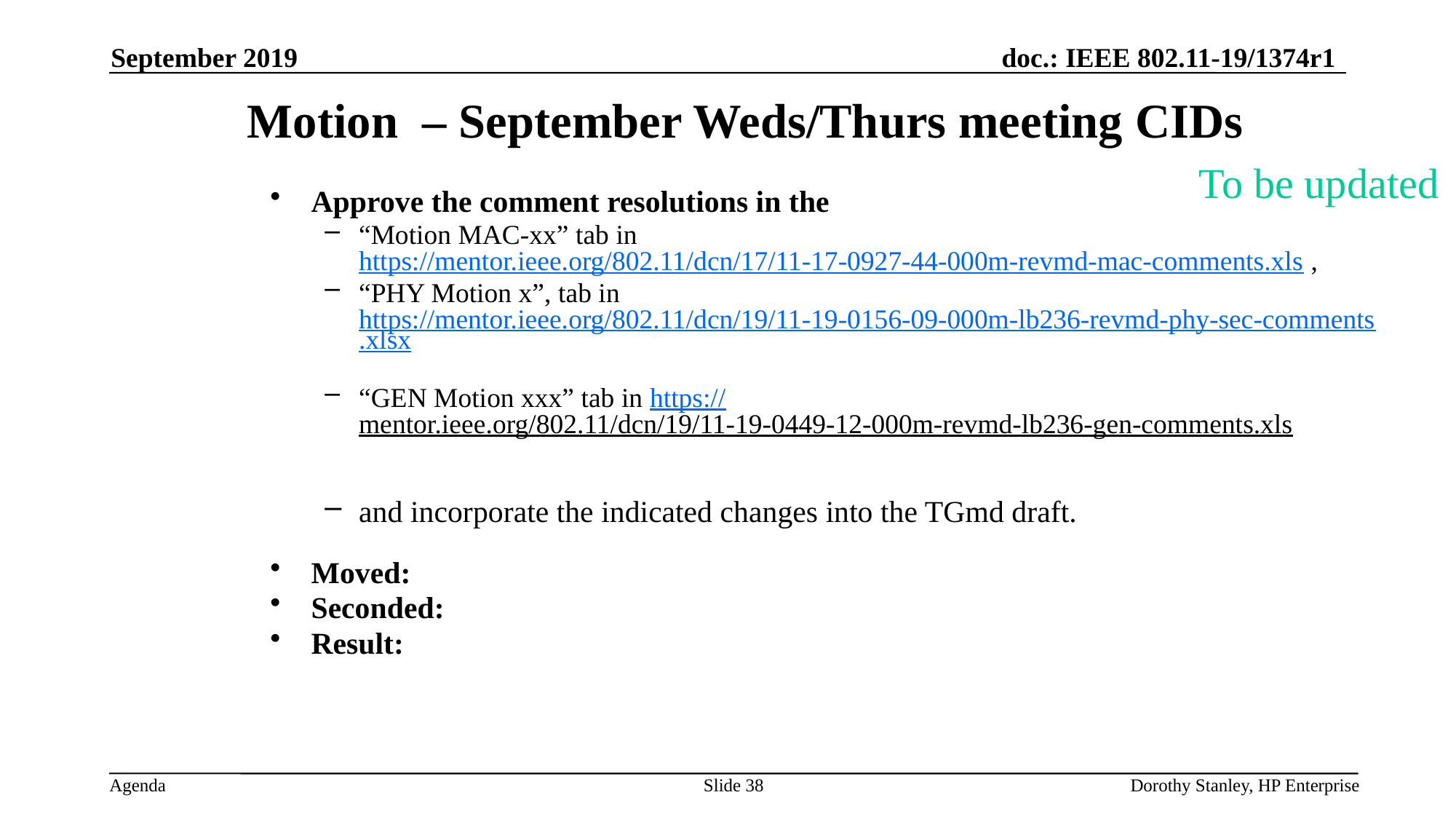

September 2019
Motion  – September Weds/Thurs meeting CIDs
To be updated
Approve the comment resolutions in the
“Motion MAC-xx” tab in https://mentor.ieee.org/802.11/dcn/17/11-17-0927-44-000m-revmd-mac-comments.xls ,
“PHY Motion x”, tab in https://mentor.ieee.org/802.11/dcn/19/11-19-0156-09-000m-lb236-revmd-phy-sec-comments.xlsx
“GEN Motion xxx” tab in https://mentor.ieee.org/802.11/dcn/19/11-19-0449-12-000m-revmd-lb236-gen-comments.xls

and incorporate the indicated changes into the TGmd draft.
Moved:
Seconded:
Result:

Slide 38
Dorothy Stanley, HP Enterprise